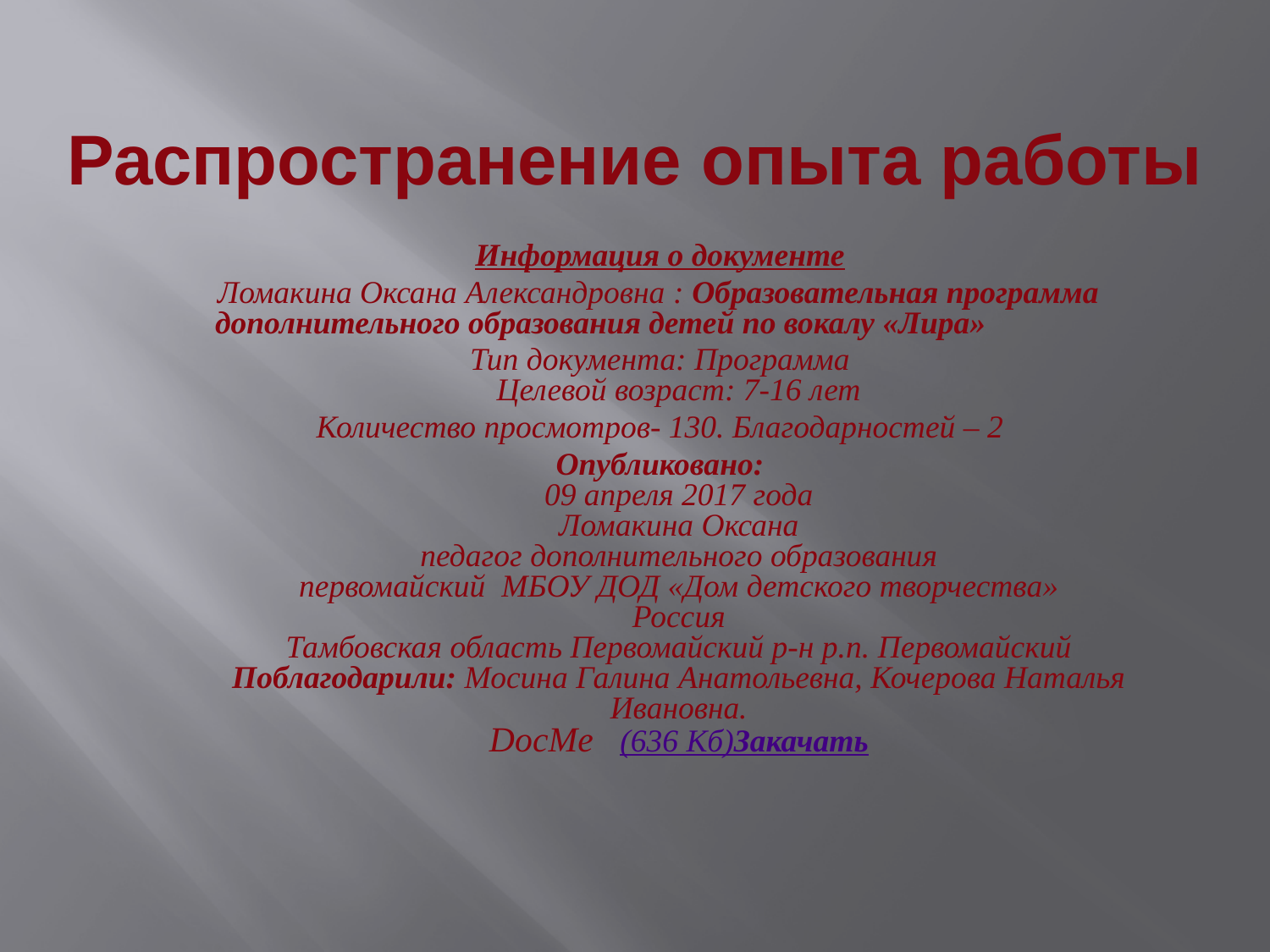

Распространение опыта работы
Информация о документе
     Ломакина Оксана Александровна : Образовательная программа дополнительного образования детей по вокалу «Лира»
Тип документа: Программа
Целевой возраст: 7-16 лет
Количество просмотров- 130. Благодарностей – 2
Опубликовано:
09 апреля 2017 года
Ломакина Оксана
педагог дополнительного образования
первомайский  МБОУ ДОД «Дом детского творчества»
Россия
Тамбовская область Первомайский р-н р.п. Первомайский Поблагодарили: Мосина Галина Анатольевна, Кочерова Наталья Ивановна.
DocMe
 (636 Кб)
Закачать